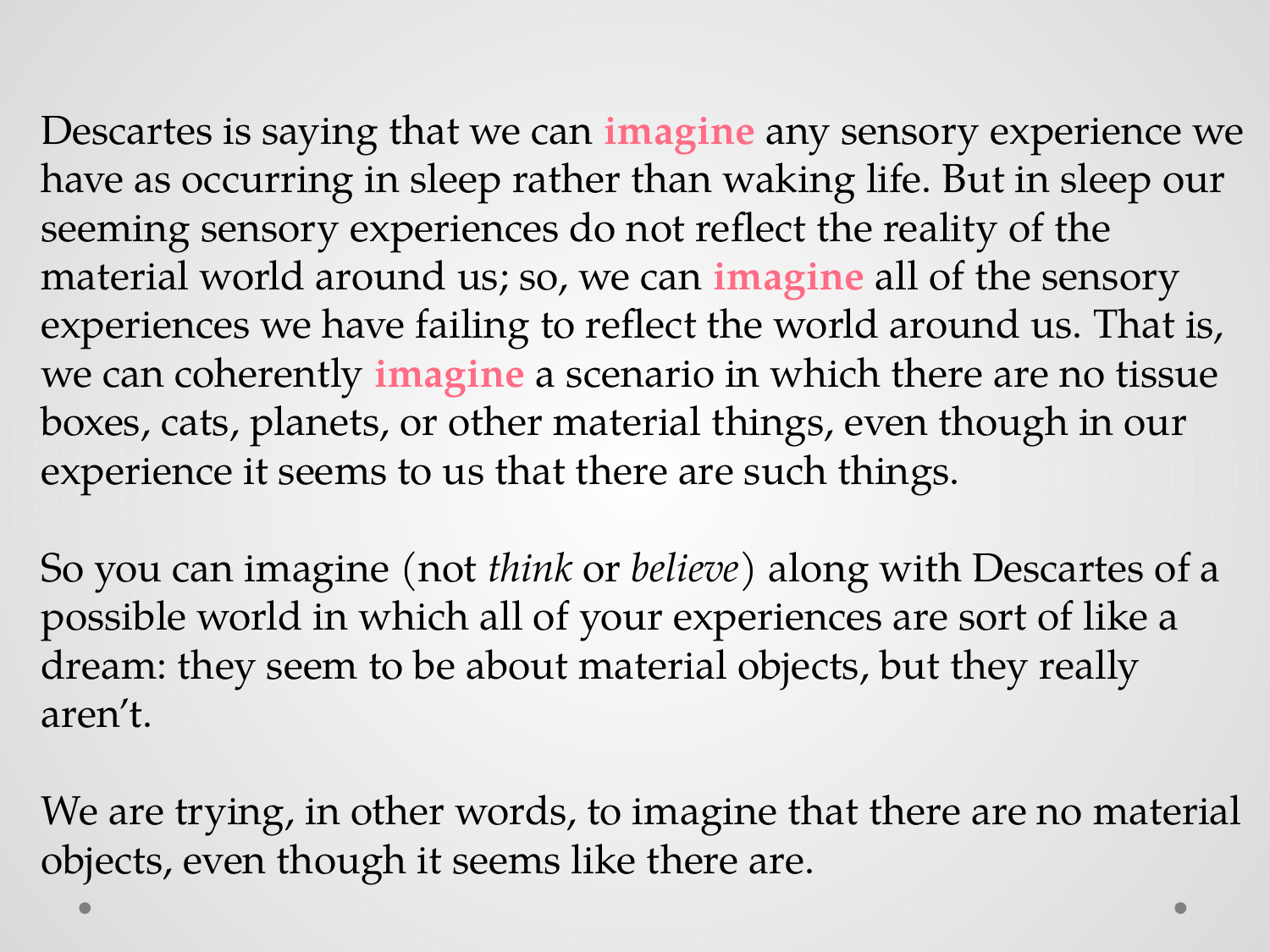

Descartes is saying that we can imagine any sensory experience we have as occurring in sleep rather than waking life. But in sleep our seeming sensory experiences do not reflect the reality of the material world around us; so, we can imagine all of the sensory experiences we have failing to reflect the world around us. That is, we can coherently imagine a scenario in which there are no tissue boxes, cats, planets, or other material things, even though in our experience it seems to us that there are such things.

So you can imagine (not think or believe) along with Descartes of a possible world in which all of your experiences are sort of like a dream: they seem to be about material objects, but they really aren’t.

We are trying, in other words, to imagine that there are no material objects, even though it seems like there are.